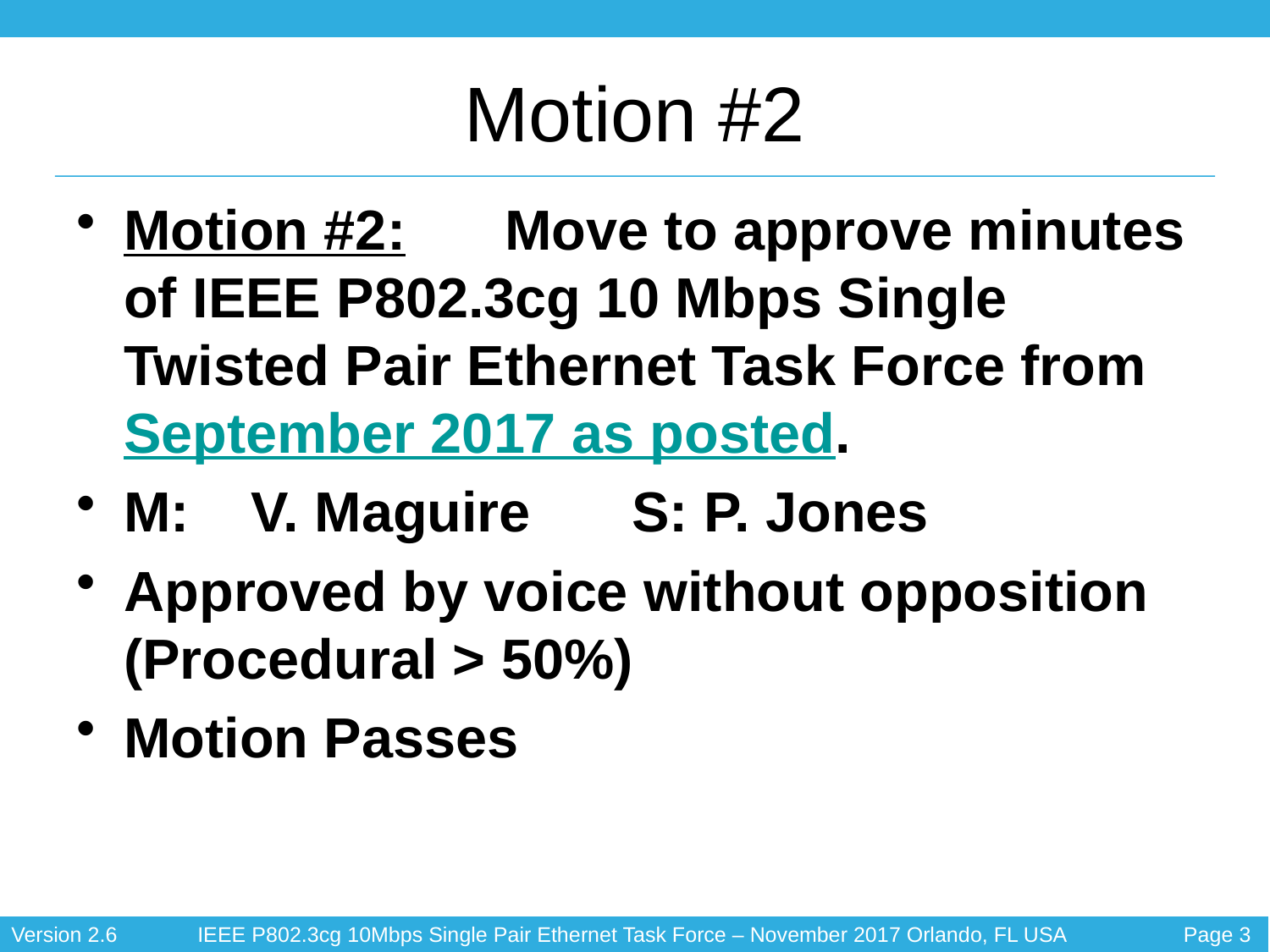

# Motion #2
Motion #2:	Move to approve minutes of IEEE P802.3cg 10 Mbps Single Twisted Pair Ethernet Task Force from September 2017 as posted.
M:	V. Maguire	S: P. Jones
Approved by voice without opposition (Procedural > 50%)
Motion Passes